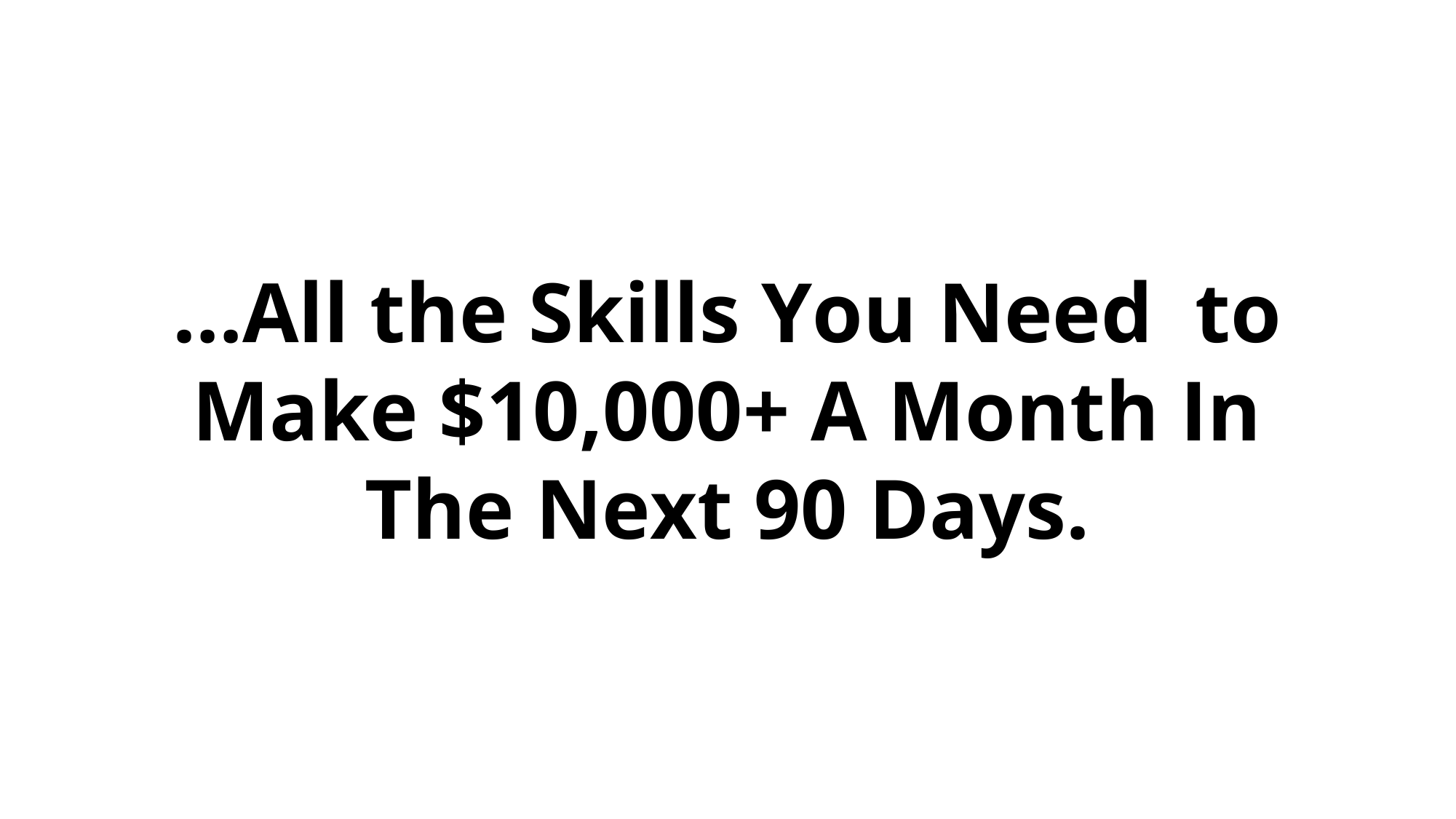

…All the Skills You Need  to Make $10,000+ A Month In The Next 90 Days.